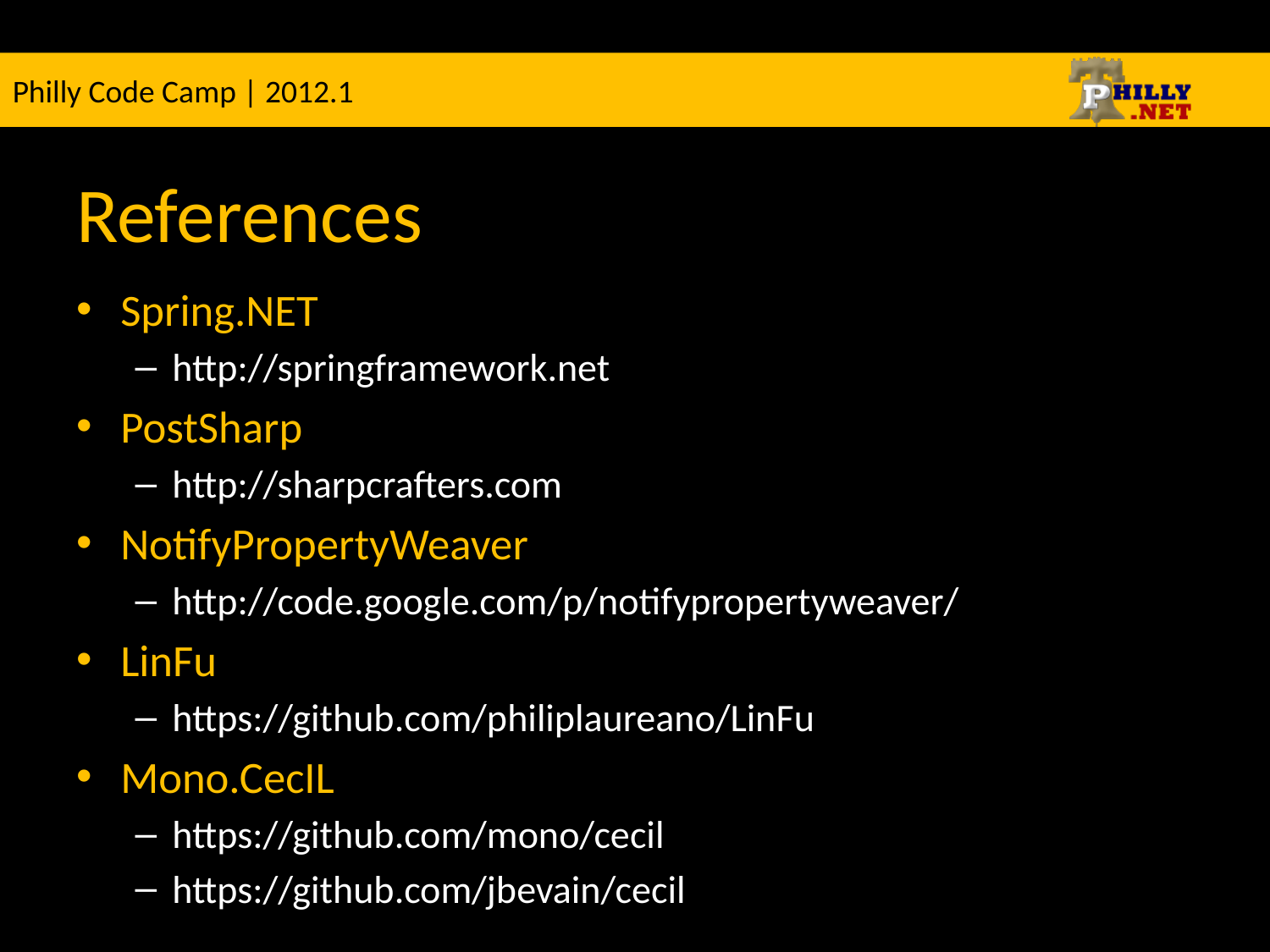

# References
Spring.NET
http://springframework.net
PostSharp
http://sharpcrafters.com
NotifyPropertyWeaver
http://code.google.com/p/notifypropertyweaver/
LinFu
https://github.com/philiplaureano/LinFu
Mono.CecIL
https://github.com/mono/cecil
https://github.com/jbevain/cecil